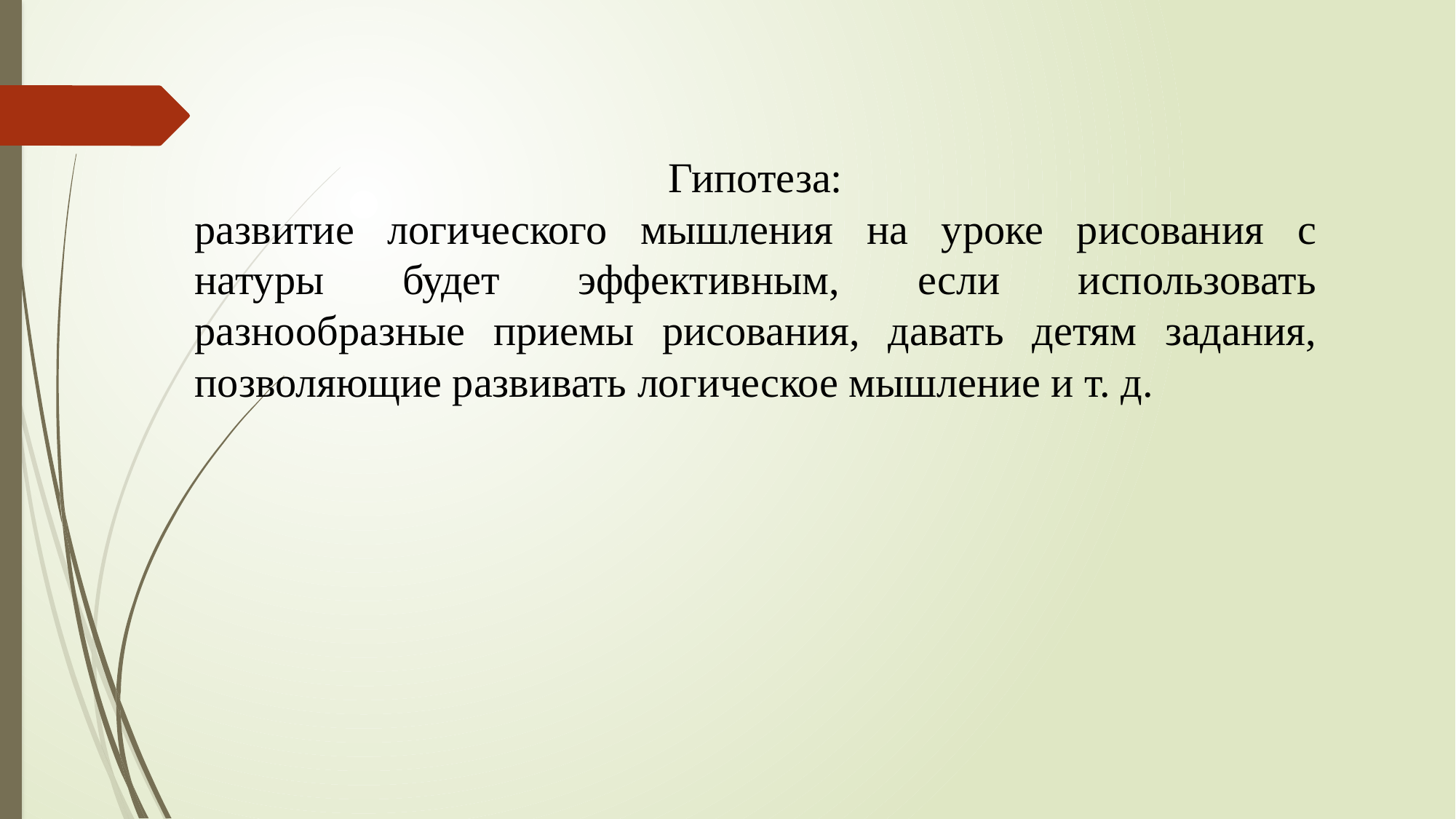

Гипотеза:
развитие логического мышления на уроке рисования с натуры будет эффективным, если использовать разнообразные приемы рисования, давать детям задания, позволяющие развивать логическое мышление и т. д.